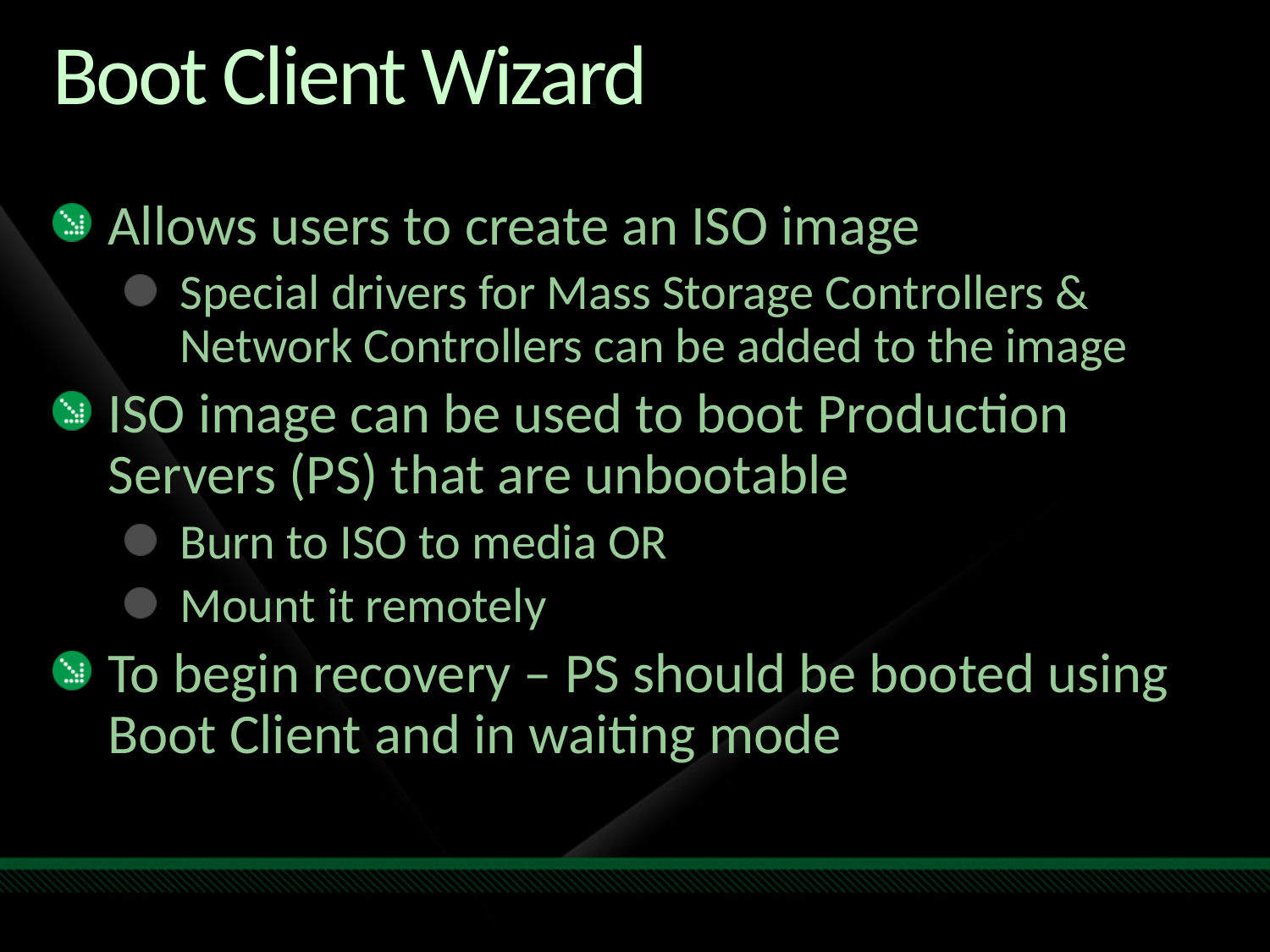

# Boot Client Wizard
Allows users to create an ISO image
Special drivers for Mass Storage Controllers & Network Controllers can be added to the image
ISO image can be used to boot Production Servers (PS) that are unbootable
Burn to ISO to media OR
Mount it remotely
To begin recovery – PS should be booted using Boot Client and in waiting mode